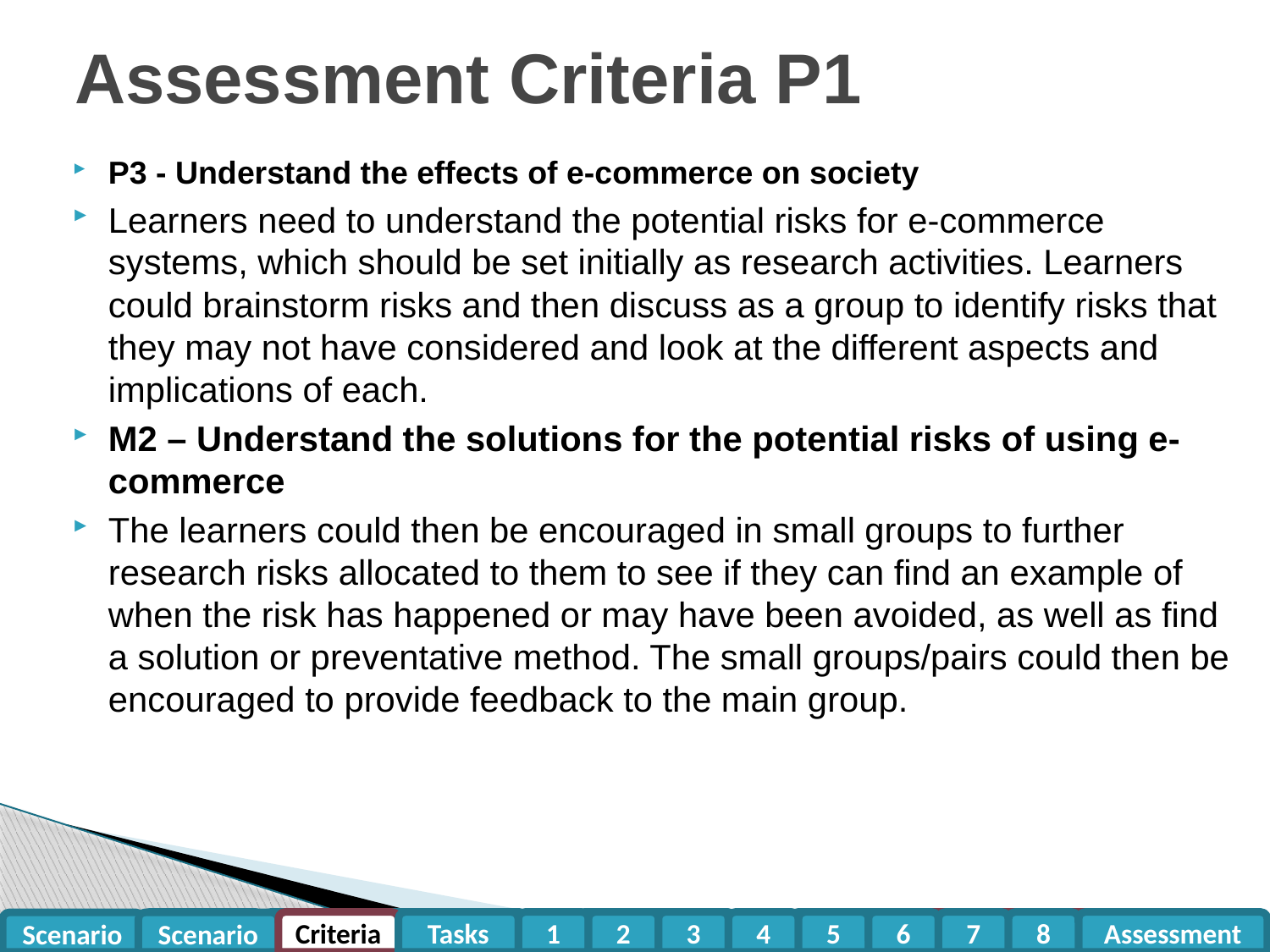

# Assessment Criteria P1
P3 - Understand the effects of e-commerce on society
Learners need to understand the potential risks for e-commerce systems, which should be set initially as research activities. Learners could brainstorm risks and then discuss as a group to identify risks that they may not have considered and look at the different aspects and implications of each.
M2 – Understand the solutions for the potential risks of using e-commerce
The learners could then be encouraged in small groups to further research risks allocated to them to see if they can find an example of when the risk has happened or may have been avoided, as well as find a solution or preventative method. The small groups/pairs could then be encouraged to provide feedback to the main group.
Criteria
Tasks
1
2
3
4
5
6
7
8
Assessment
Scenario